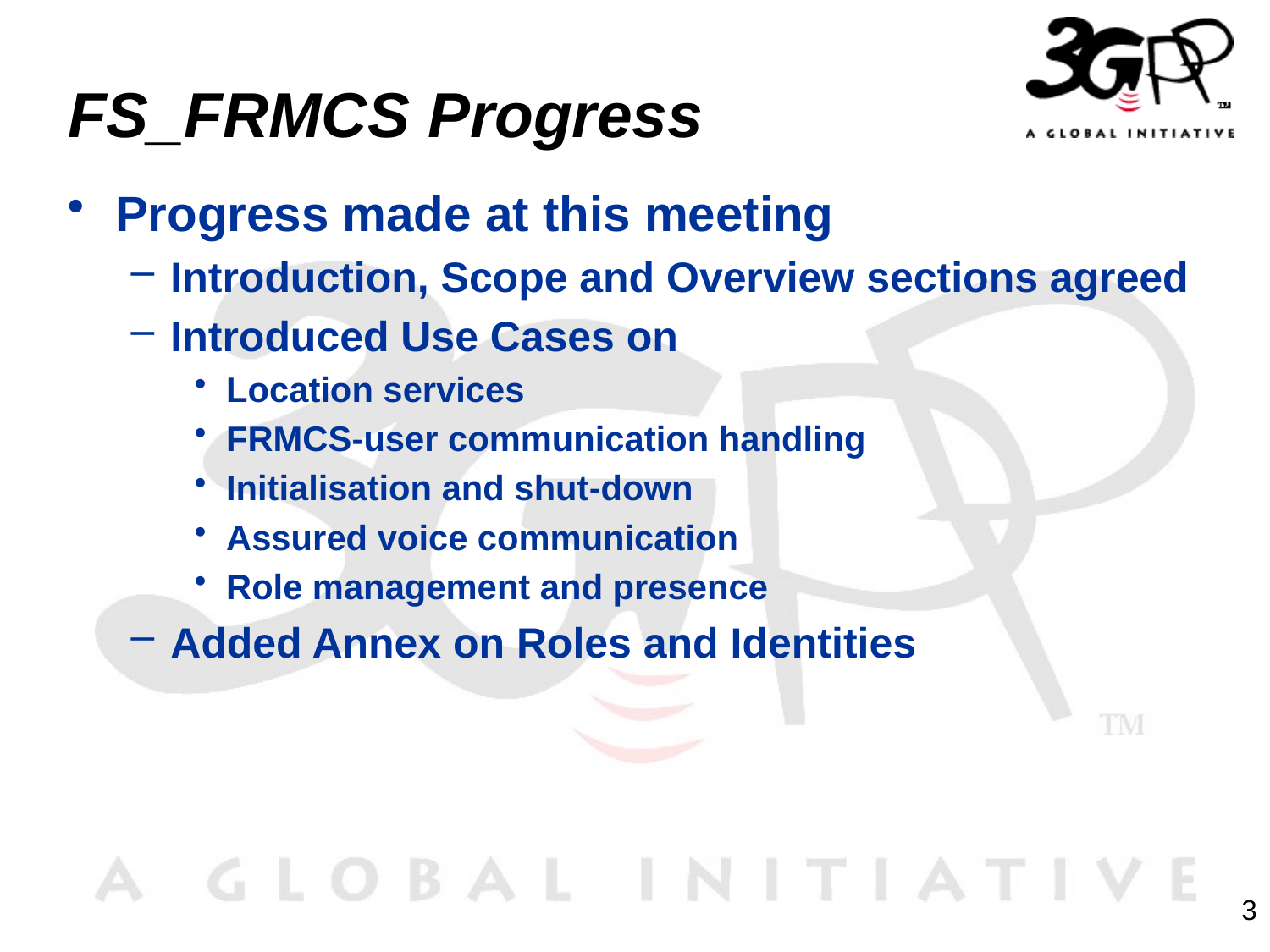

# FS_FRMCS Progress
Progress made at this meeting
Introduction, Scope and Overview sections agreed
Introduced Use Cases on
Location services
FRMCS-user communication handling
Initialisation and shut-down
Assured voice communication
Role management and presence
Added Annex on Roles and Identities
3